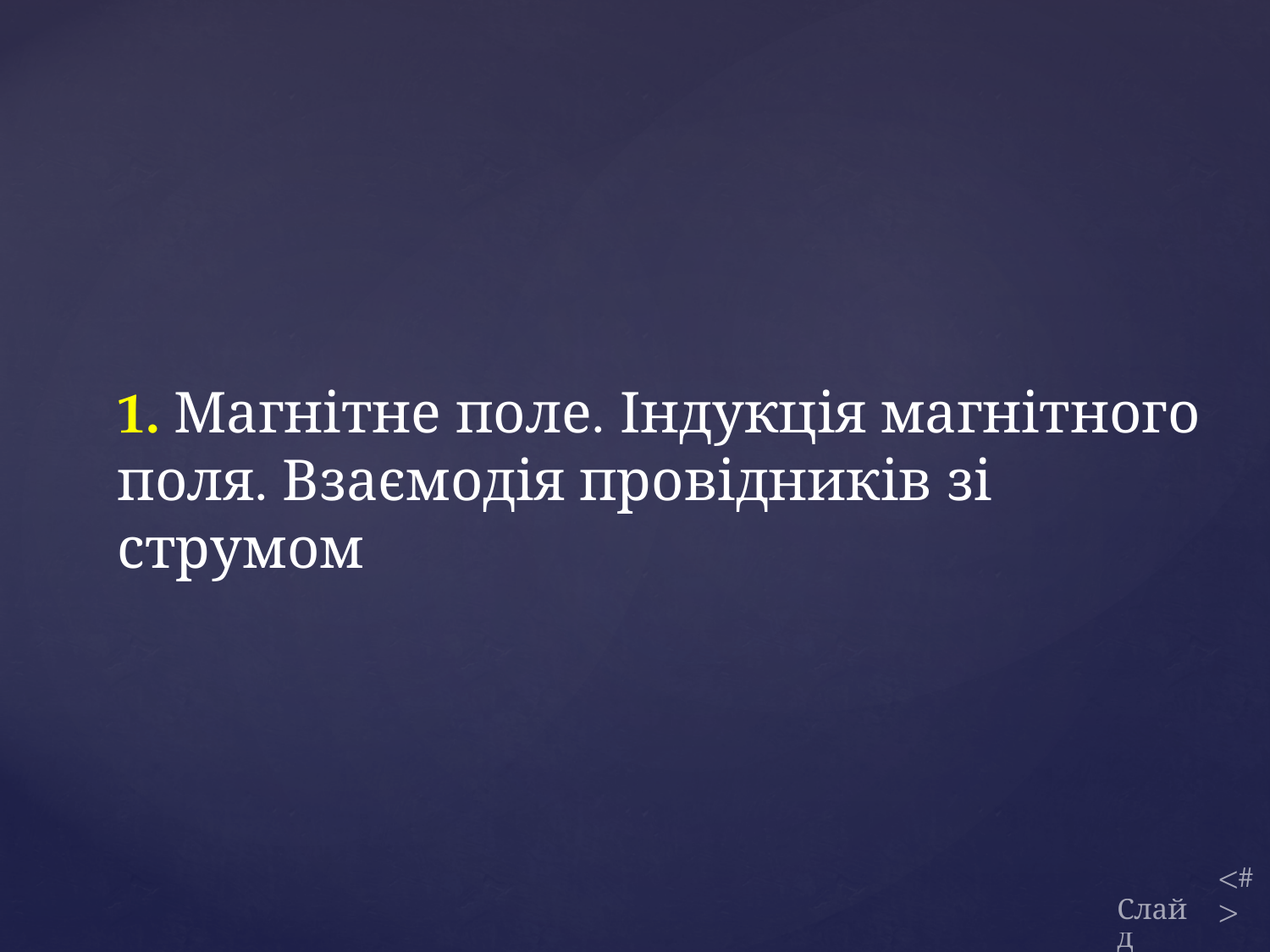

1. Магнітне поле. Індукція магнітного поля. Взаємодія провідників зі струмом
Слайд
3